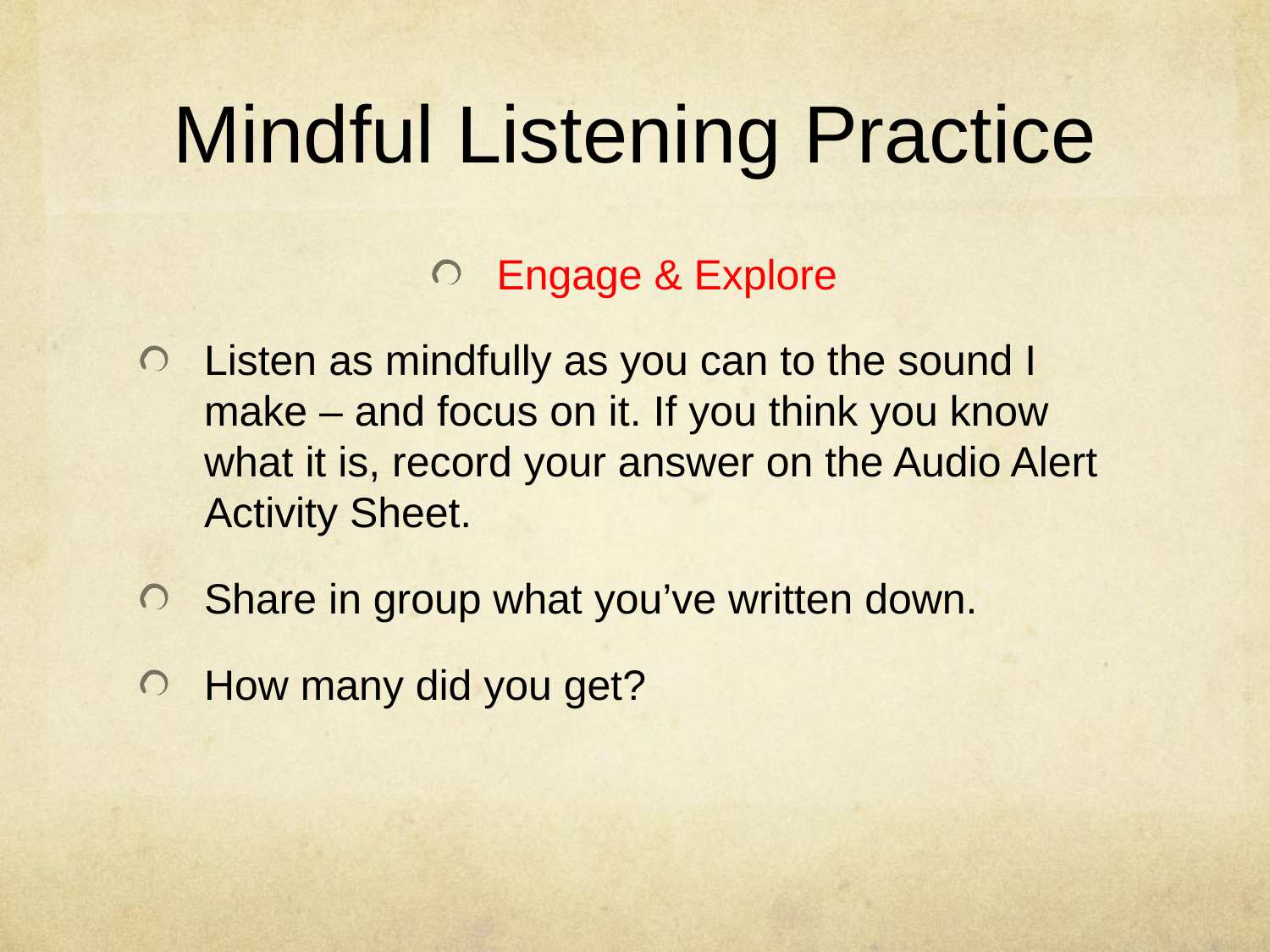

# Mindful Listening Practice
Engage & Explore
Listen as mindfully as you can to the sound I make – and focus on it. If you think you know what it is, record your answer on the Audio Alert Activity Sheet.
Share in group what you’ve written down.
How many did you get?